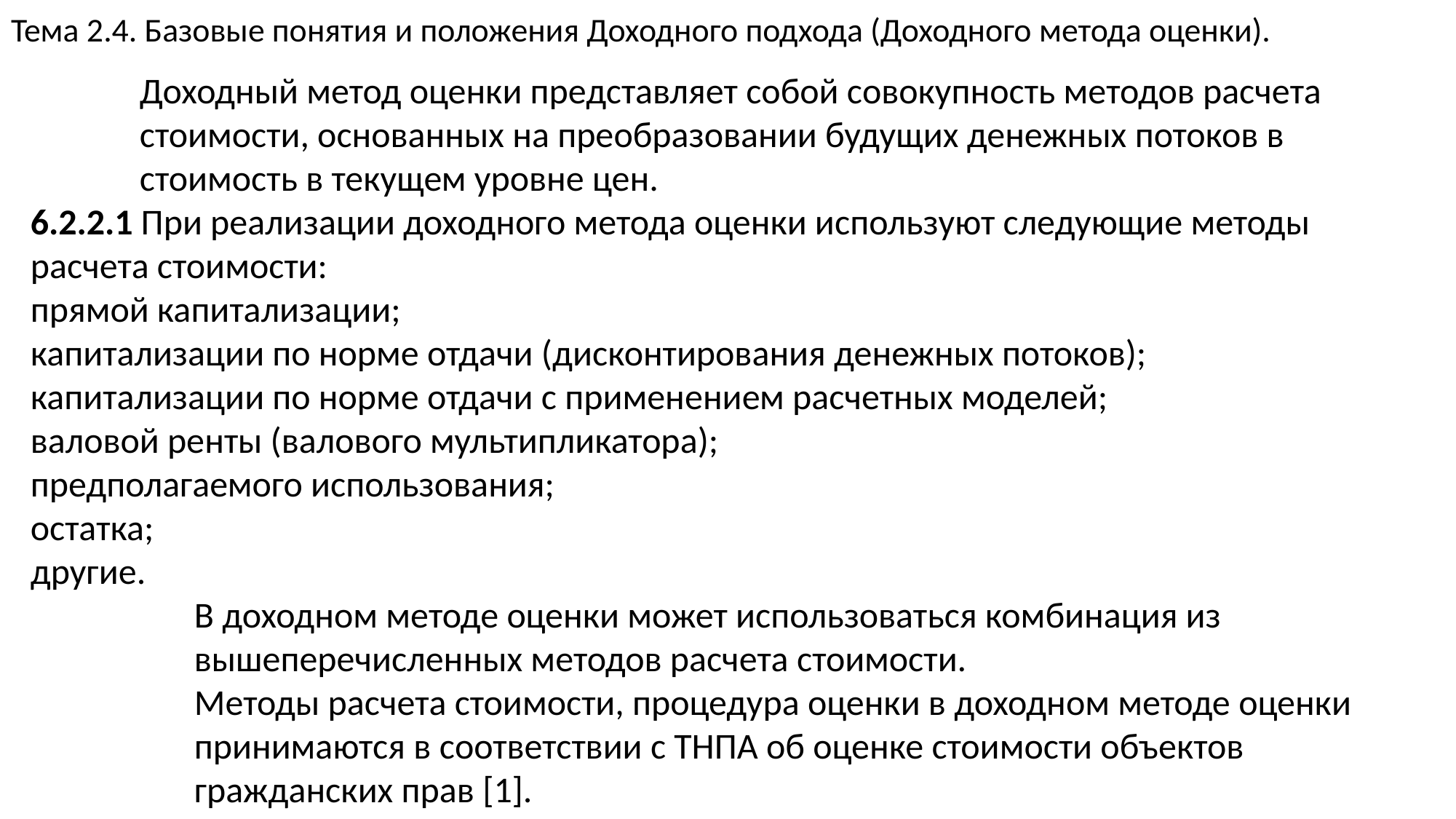

Тема 2.4. Базовые понятия и положения Доходного подхода (Доходного метода оценки).
Доходный метод оценки представляет собой совокупность методов расчета стоимости, основанных на преобразовании будущих денежных потоков в стоимость в текущем уровне цен.
6.2.2.1 При реализации доходного метода оценки используют следующие методы расчета стоимости:
прямой капитализации;
капитализации по норме отдачи (дисконтирования денежных потоков);
капитализации по норме отдачи с применением расчетных моделей;
валовой ренты (валового мультипликатора);
предполагаемого использования;
остатка;
другие.
В доходном методе оценки может использоваться комбинация из вышеперечисленных методов расчета стоимости.
Методы расчета стоимости, процедура оценки в доходном методе оценки принимаются в соответствии с ТНПА об оценке стоимости объектов гражданских прав [1].